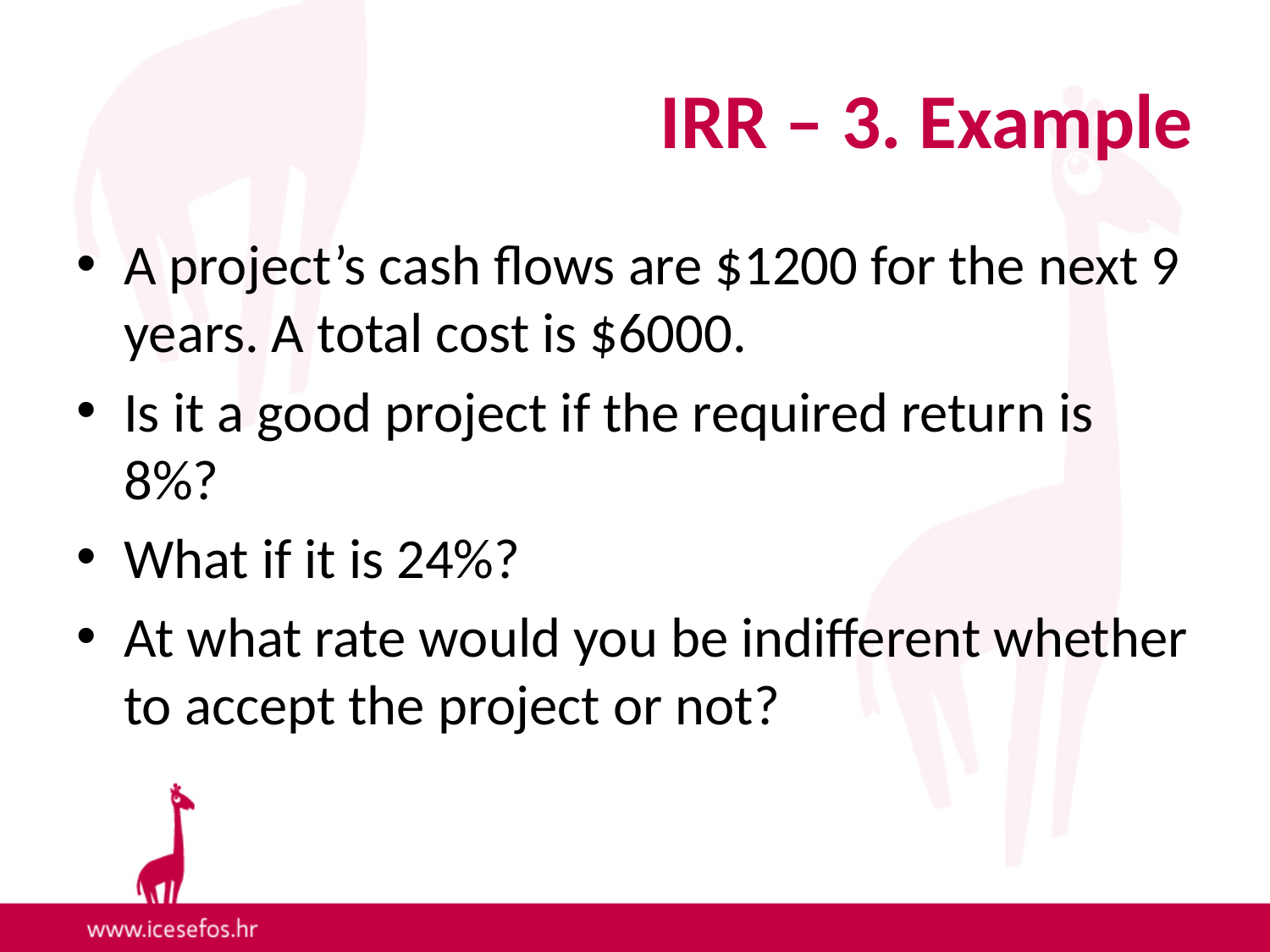

# IRR – 3. Example
A project’s cash flows are $1200 for the next 9 years. A total cost is $6000.
Is it a good project if the required return is 8%?
What if it is 24%?
At what rate would you be indifferent whether to accept the project or not?